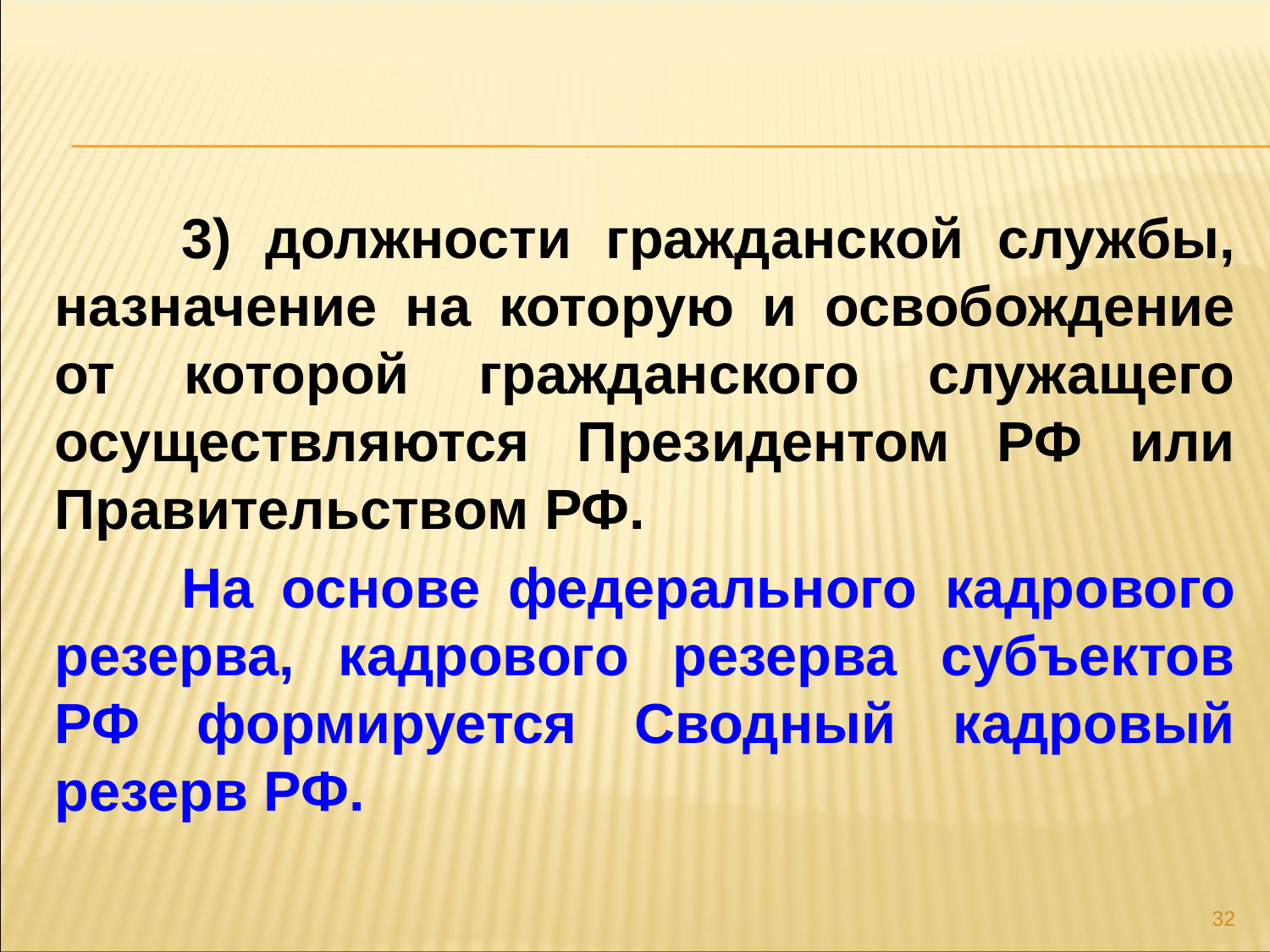

3) должности гражданской службы, назначение на которую и освобождение от которой гражданского служащего осуществляются Президентом РФ или Правительством РФ.
	На основе федерального кадрового резерва, кадрового резерва субъектов РФ формируется Сводный кадровый резерв РФ.

32